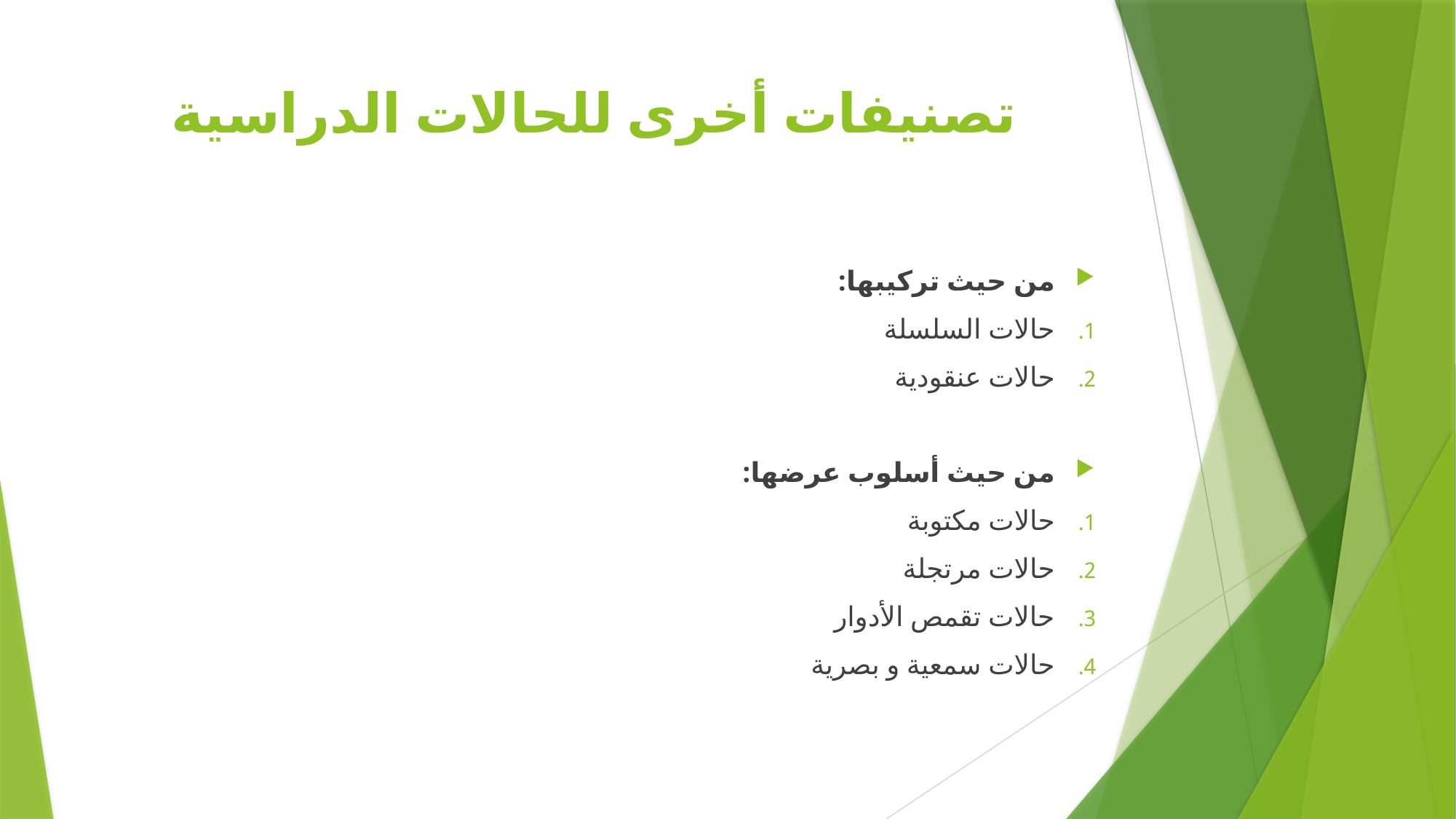

# تصنيفات أخرى للحالات الدراسية
من حيث تركيبها:
حالات السلسلة
حالات عنقودية

من حيث أسلوب عرضها:
حالات مكتوبة
حالات مرتجلة
حالات تقمص الأدوار
حالات سمعية و بصرية